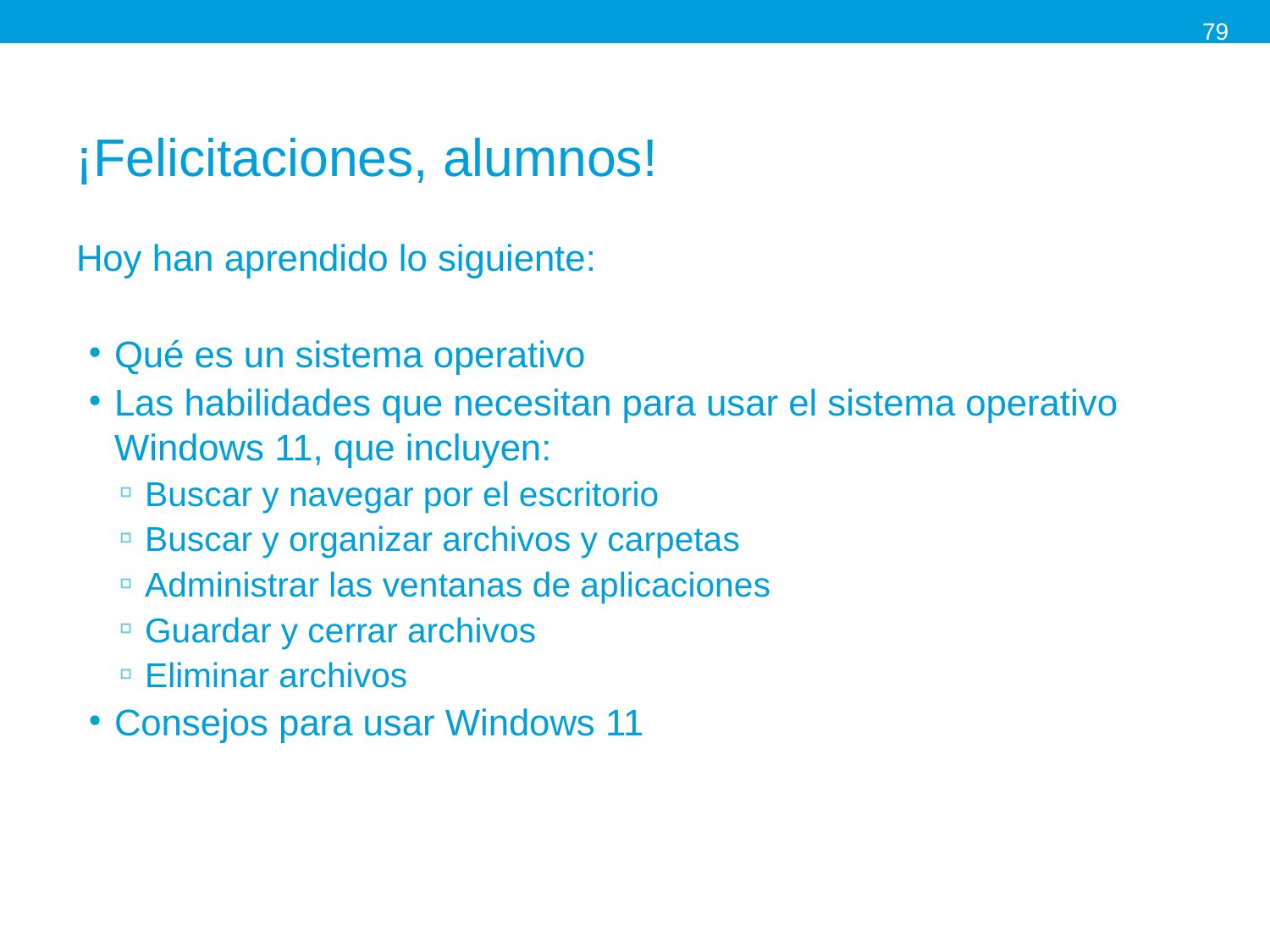

79
# ¡Felicitaciones, alumnos!
Hoy han aprendido lo siguiente:

Qué es un sistema operativo
Las habilidades que necesitan para usar el sistema operativo Windows 11, que incluyen:
Buscar y navegar por el escritorio
Buscar y organizar archivos y carpetas
Administrar las ventanas de aplicaciones
Guardar y cerrar archivos
Eliminar archivos
Consejos para usar Windows 11